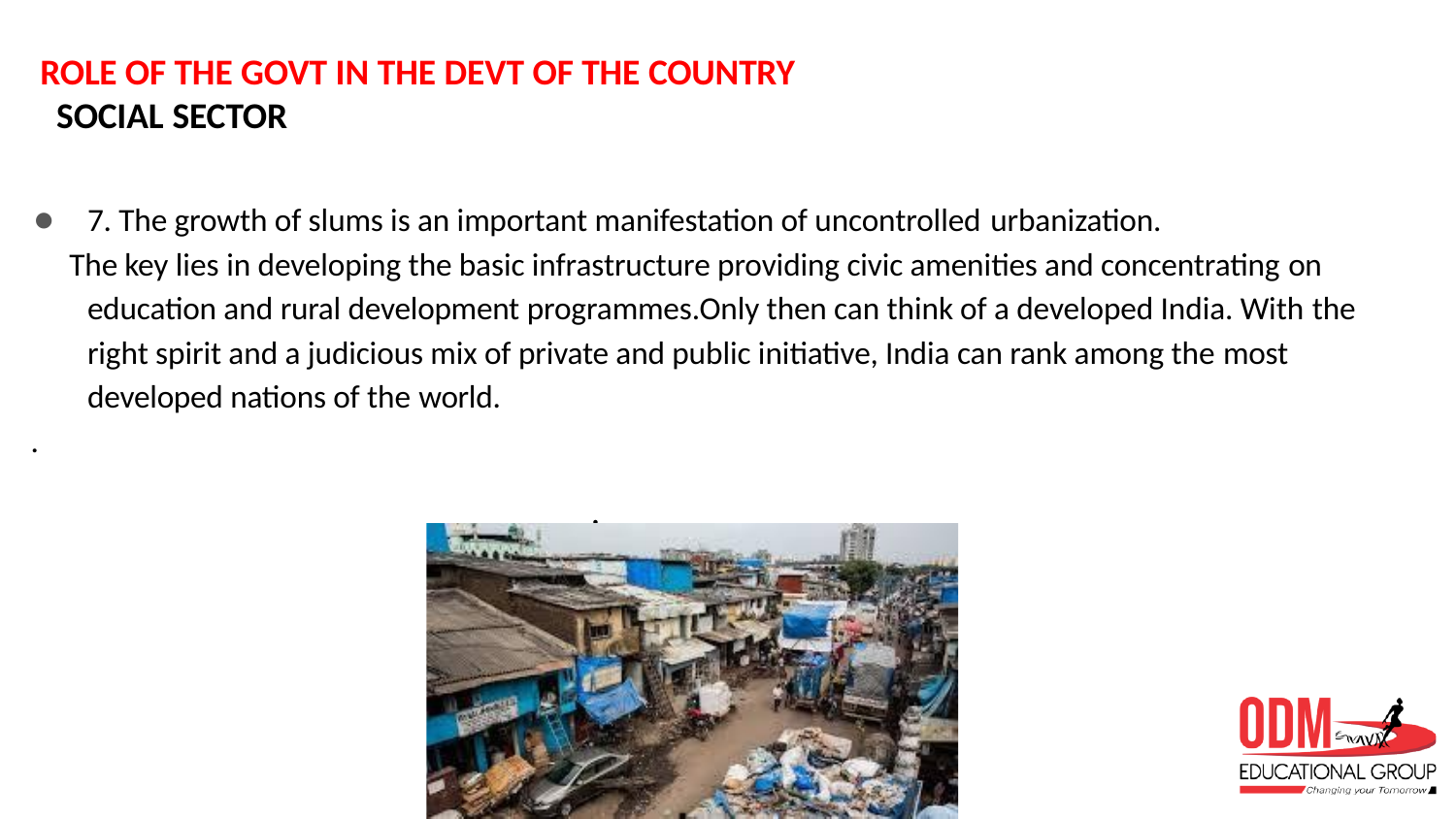

# ROLE OF THE GOVT IN THE DEVT OF THE COUNTRY  SOCIAL SECTOR
7. The growth of slums is an important manifestation of uncontrolled urbanization.
The key lies in developing the basic infrastructure providing civic amenities and concentrating on  education and rural development programmes.Only then can think of a developed India. With the  right spirit and a judicious mix of private and public initiative, India can rank among the most  developed nations of the world.
.

.